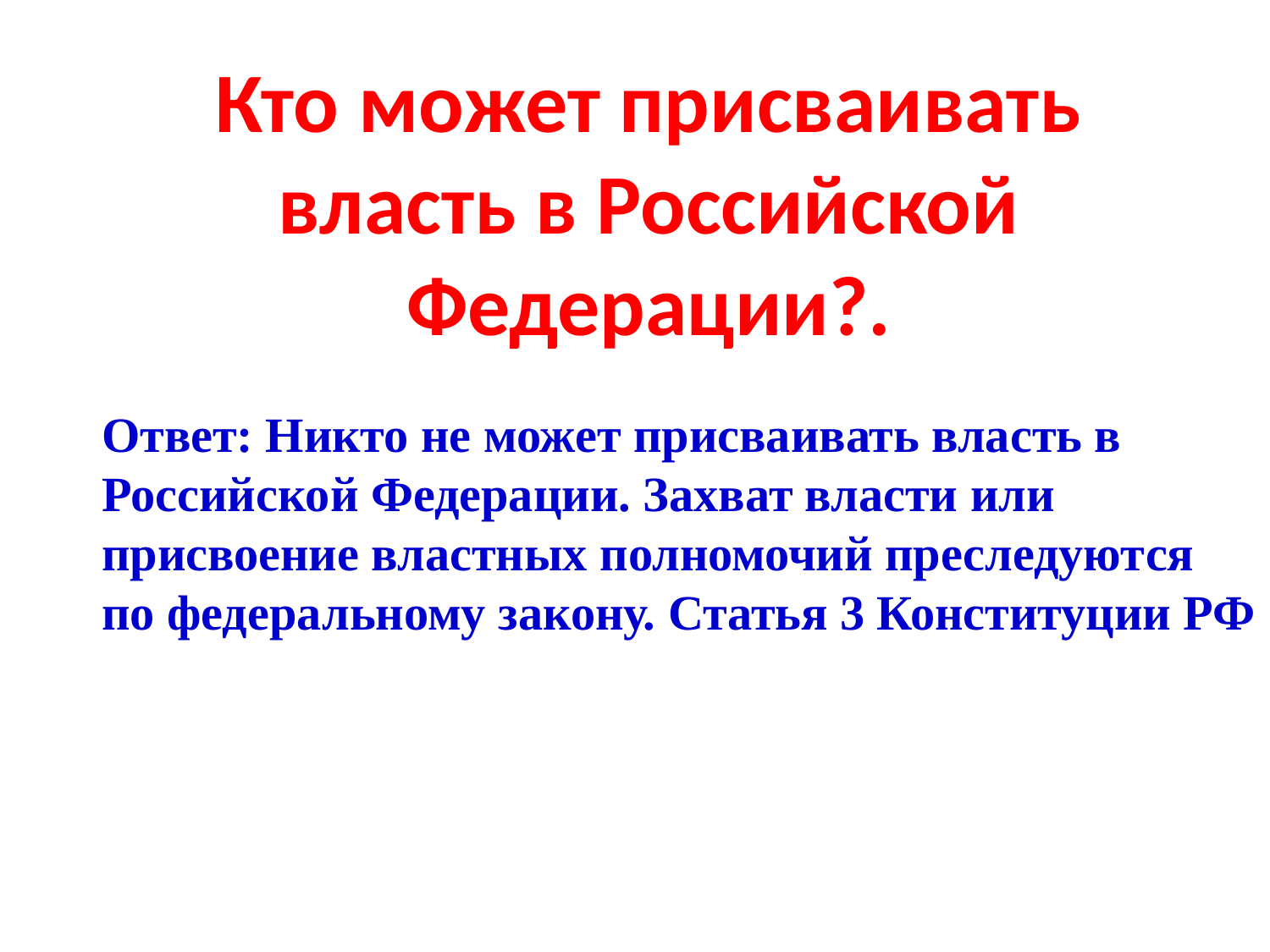

# Кто может присваивать власть в Российской Федерации?.
Ответ: Никто не может присваивать власть в Российской Федерации. Захват власти или присвоение властных полномочий преследуются по федеральному закону. Статья 3 Конституции РФ